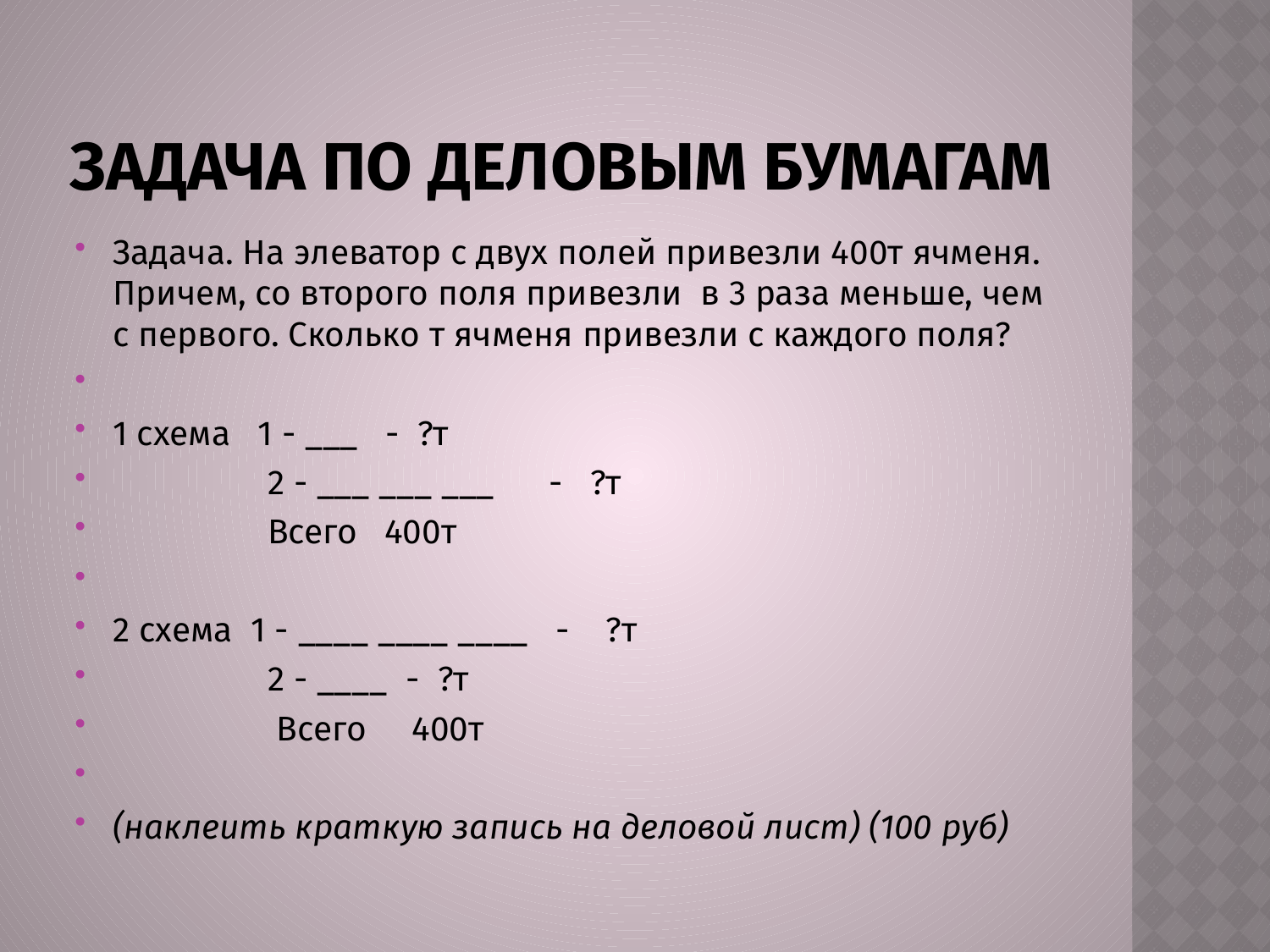

# задача по деловым бумагам
Задача. На элеватор с двух полей привезли 400т ячменя. Причем, со второго поля привезли  в 3 раза меньше, чем с первого. Сколько т ячменя привезли с каждого поля?

1 схема   1 - ___   -  ?т
                 2 - ___ ___ ___      -   ?т
                 Всего   400т

2 схема  1 - ____ ____ ____   -    ?т
                 2 - ____  -  ?т
                  Всего     400т

(наклеить краткую запись на деловой лист) (100 руб)